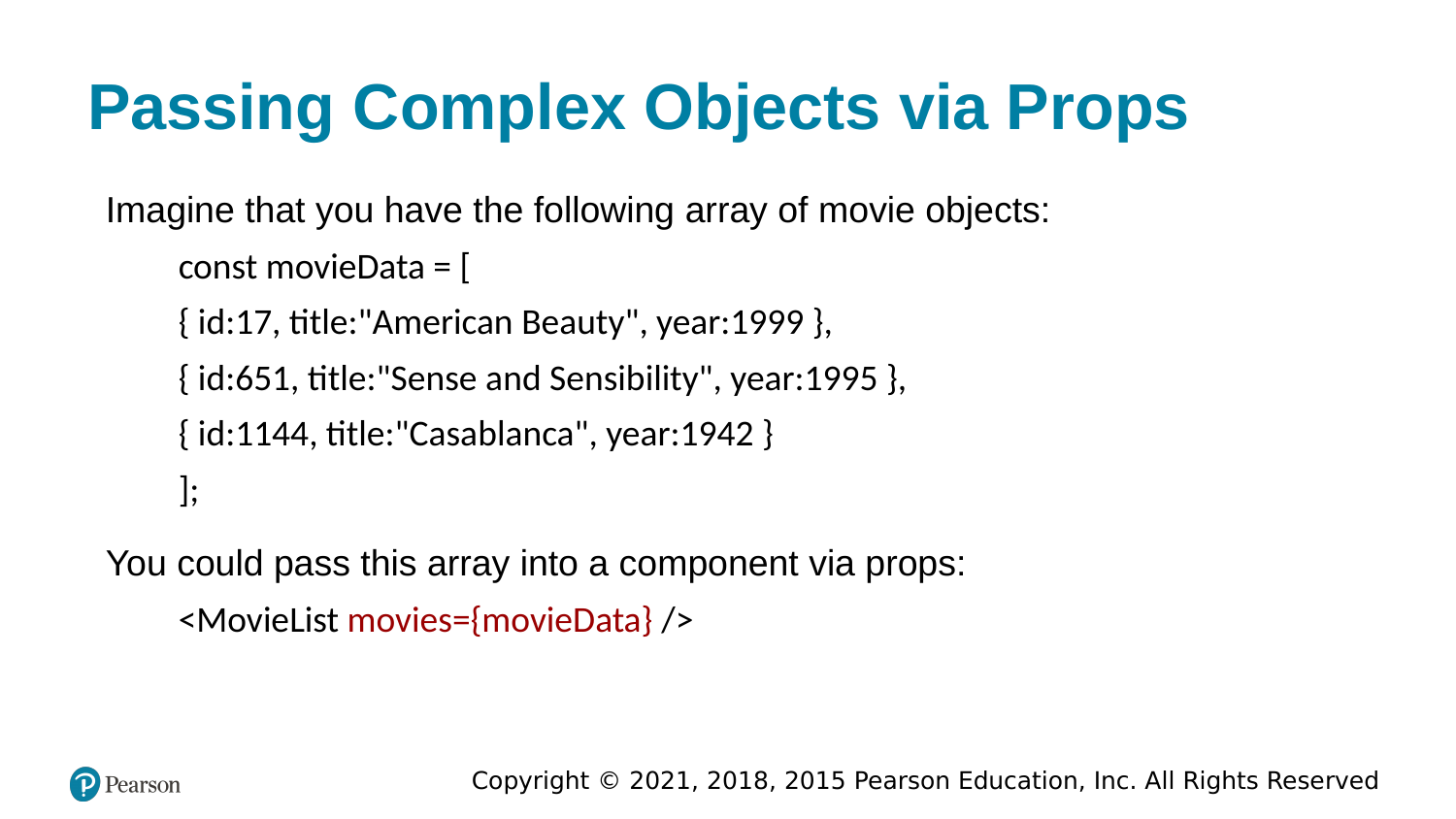

# Passing Complex Objects via Props
Imagine that you have the following array of movie objects:
const movieData = [
{ id:17, title:"American Beauty", year:1999 },
{ id:651, title:"Sense and Sensibility", year:1995 },
{ id:1144, title:"Casablanca", year:1942 }
];
You could pass this array into a component via props:
<MovieList movies={movieData} />